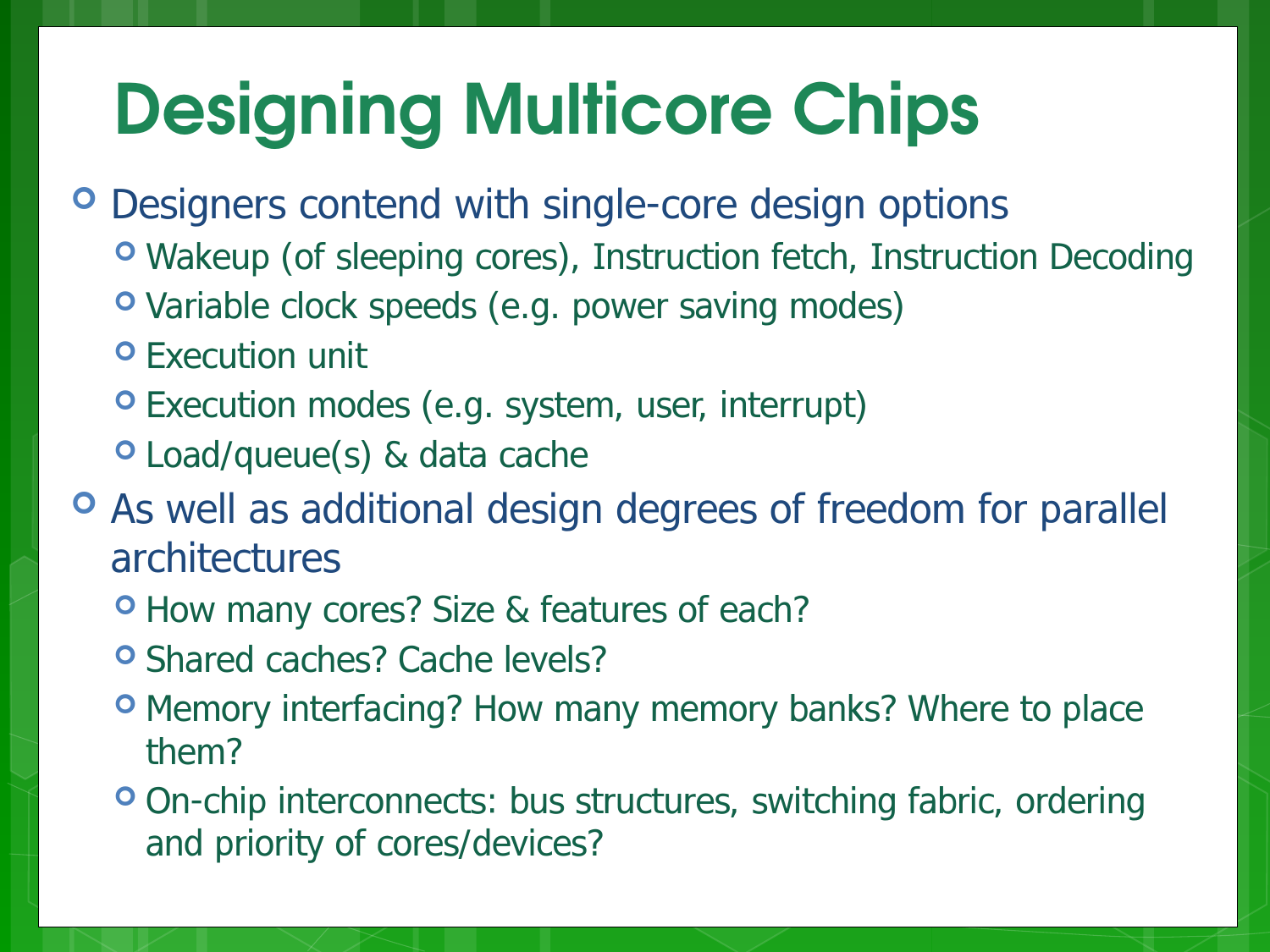

# Designing Multicore Chips
Designers contend with single-core design options
Wakeup (of sleeping cores), Instruction fetch, Instruction Decoding
Variable clock speeds (e.g. power saving modes)
Execution unit
Execution modes (e.g. system, user, interrupt)
Load/queue(s) & data cache
As well as additional design degrees of freedom for parallel architectures
How many cores? Size & features of each?
Shared caches? Cache levels?
Memory interfacing? How many memory banks? Where to place them?
On-chip interconnects: bus structures, switching fabric, ordering and priority of cores/devices?